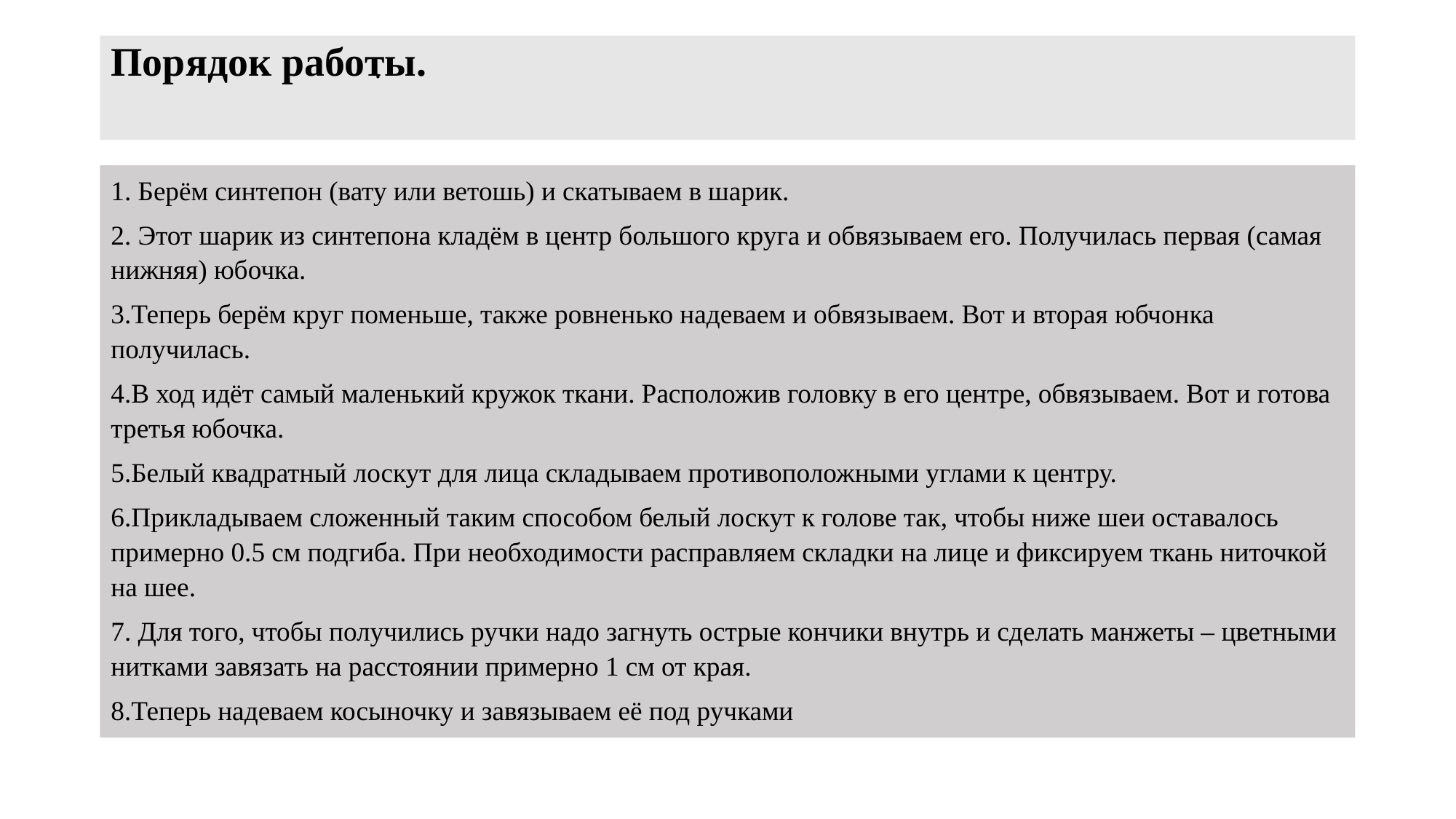

# Порядок работы.
.
1. Берём синтепон (вату или ветошь) и скатываем в шарик.
2. Этот шарик из синтепона кладём в центр большого круга и обвязываем его. Получилась первая (самая нижняя) юбочка.
3.Теперь берём круг поменьше, также ровненько надеваем и обвязываем. Вот и вторая юбчонка получилась.
4.В ход идёт самый маленький кружок ткани. Расположив головку в его центре, обвязываем. Вот и готова третья юбочка.
5.Белый квадратный лоскут для лица складываем противоположными углами к центру.
6.Прикладываем сложенный таким способом белый лоскут к голове так, чтобы ниже шеи оставалось примерно 0.5 см подгиба. При необходимости расправляем складки на лице и фиксируем ткань ниточкой на шее.
7. Для того, чтобы получились ручки надо загнуть острые кончики внутрь и сделать манжеты – цветными нитками завязать на расстоянии примерно 1 см от края.
8.Теперь надеваем косыночку и завязываем её под ручками